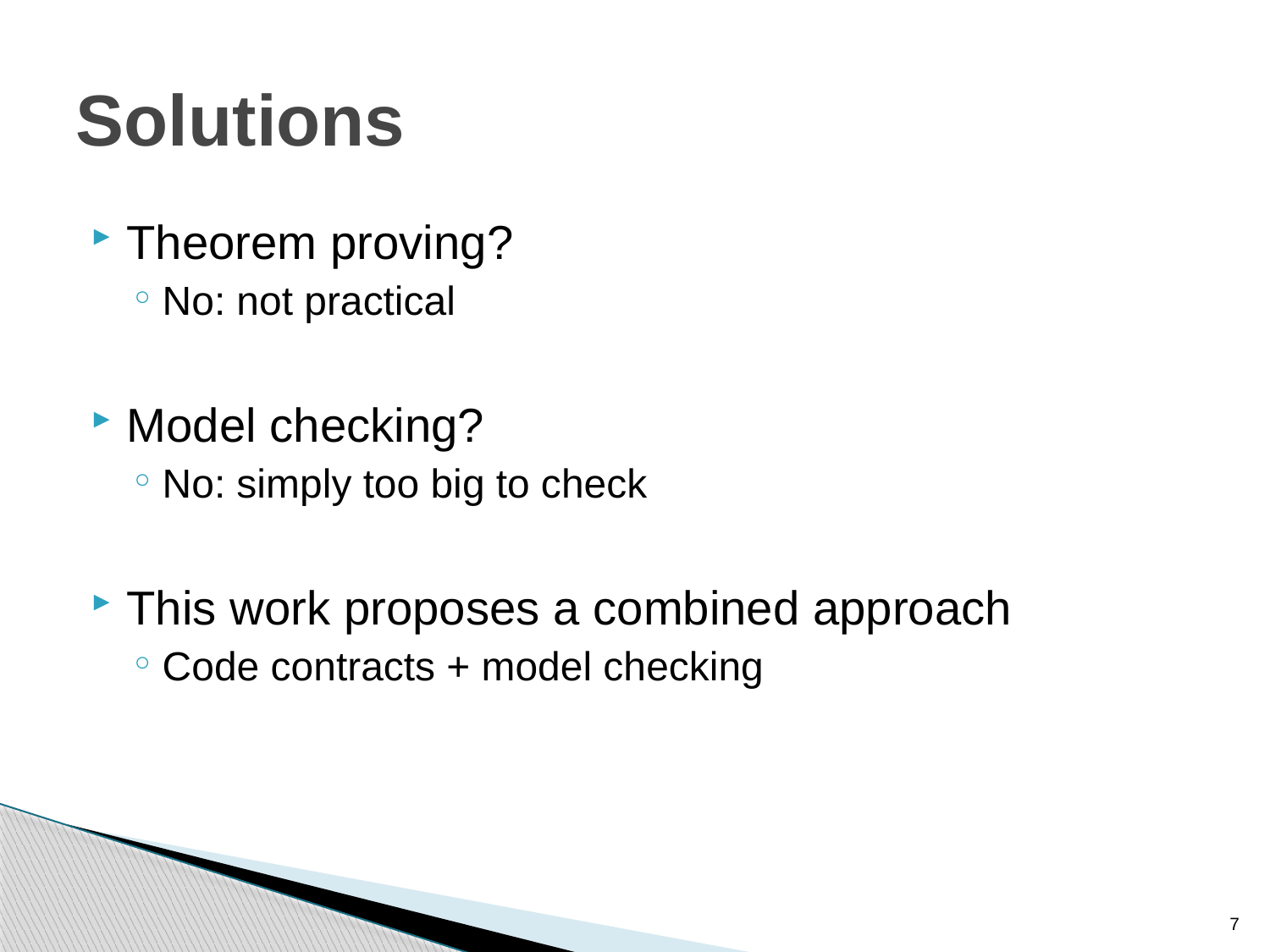

# Solutions
Theorem proving?
No: not practical

Model checking?
No: simply too big to check

This work proposes a combined approach
Code contracts + model checking
7